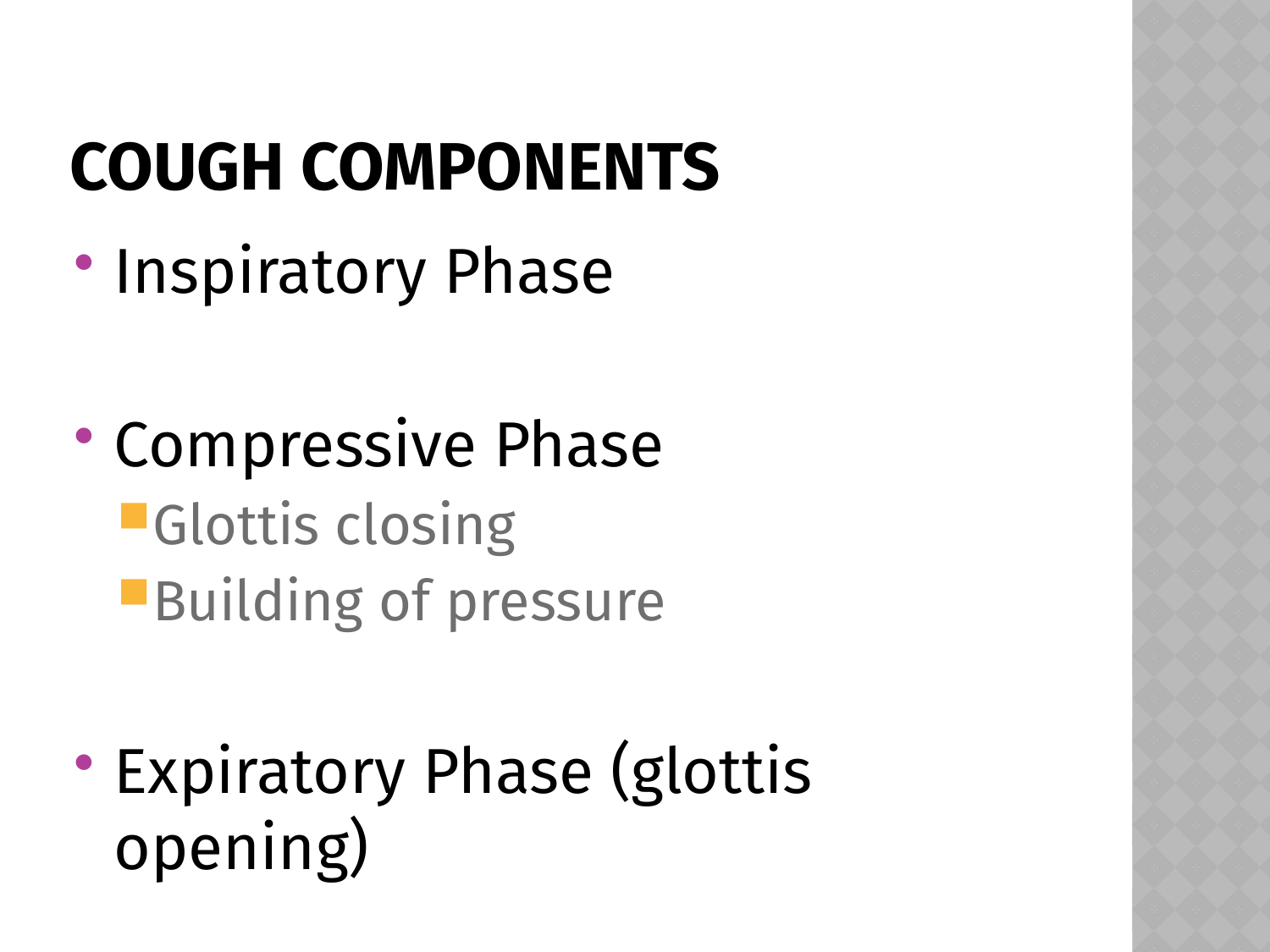

COUGH COMPONENTS
Inspiratory Phase

Compressive Phase
Glottis closing
Building of pressure

Expiratory Phase (glottis opening)